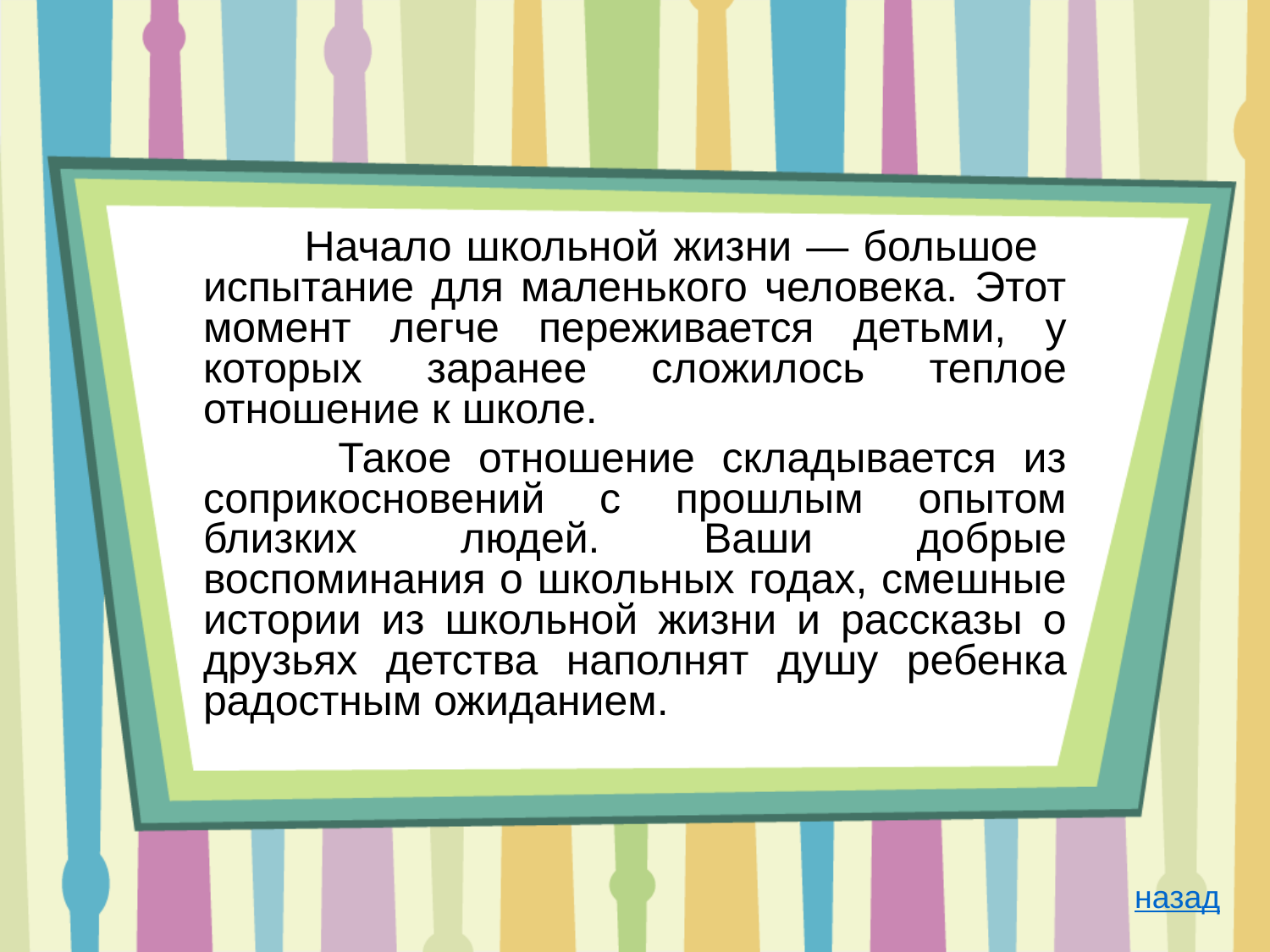

Начало школьной жизни — большое   испытание для маленького человека. Этот момент легче переживается детьми, у которых заранее сложилось теплое отношение к школе.
     Такое отношение складывается из соприкосновений с прошлым опытом близких людей. Ваши добрые воспоминания о школьных годах, смешные истории из школьной жизни и рассказы о друзьях детства наполнят душу ребенка радостным ожиданием.

назад